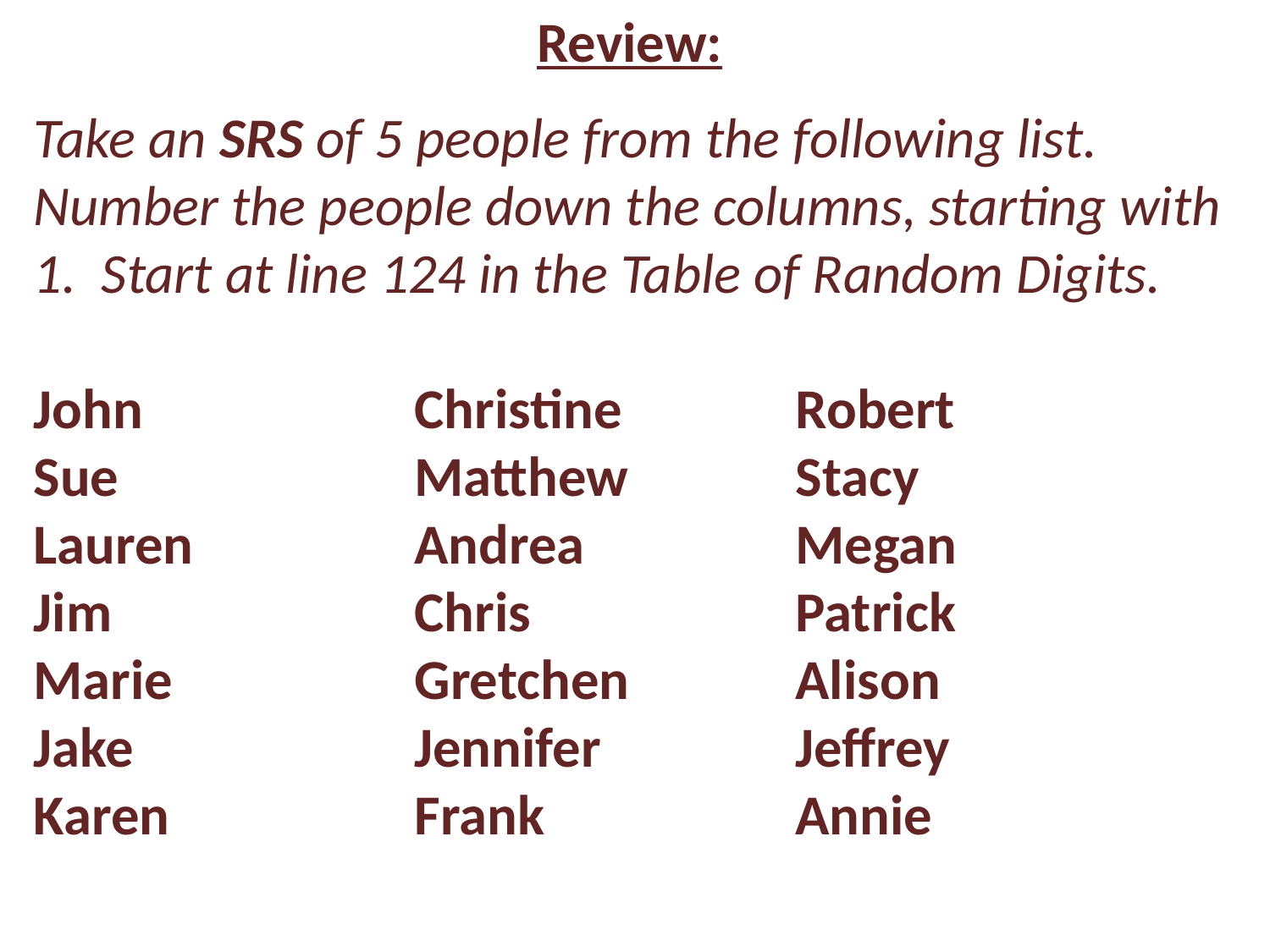

Review:
Take an SRS of 5 people from the following list.  Number the people down the columns, starting with 1.  Start at line 124 in the Table of Random Digits.

John			Christine		Robert
Sue			Matthew		Stacy
Lauren		Andrea		Megan
Jim			Chris			Patrick
Marie		Gretchen		Alison
Jake			Jennifer		Jeffrey
Karen		Frank		Annie